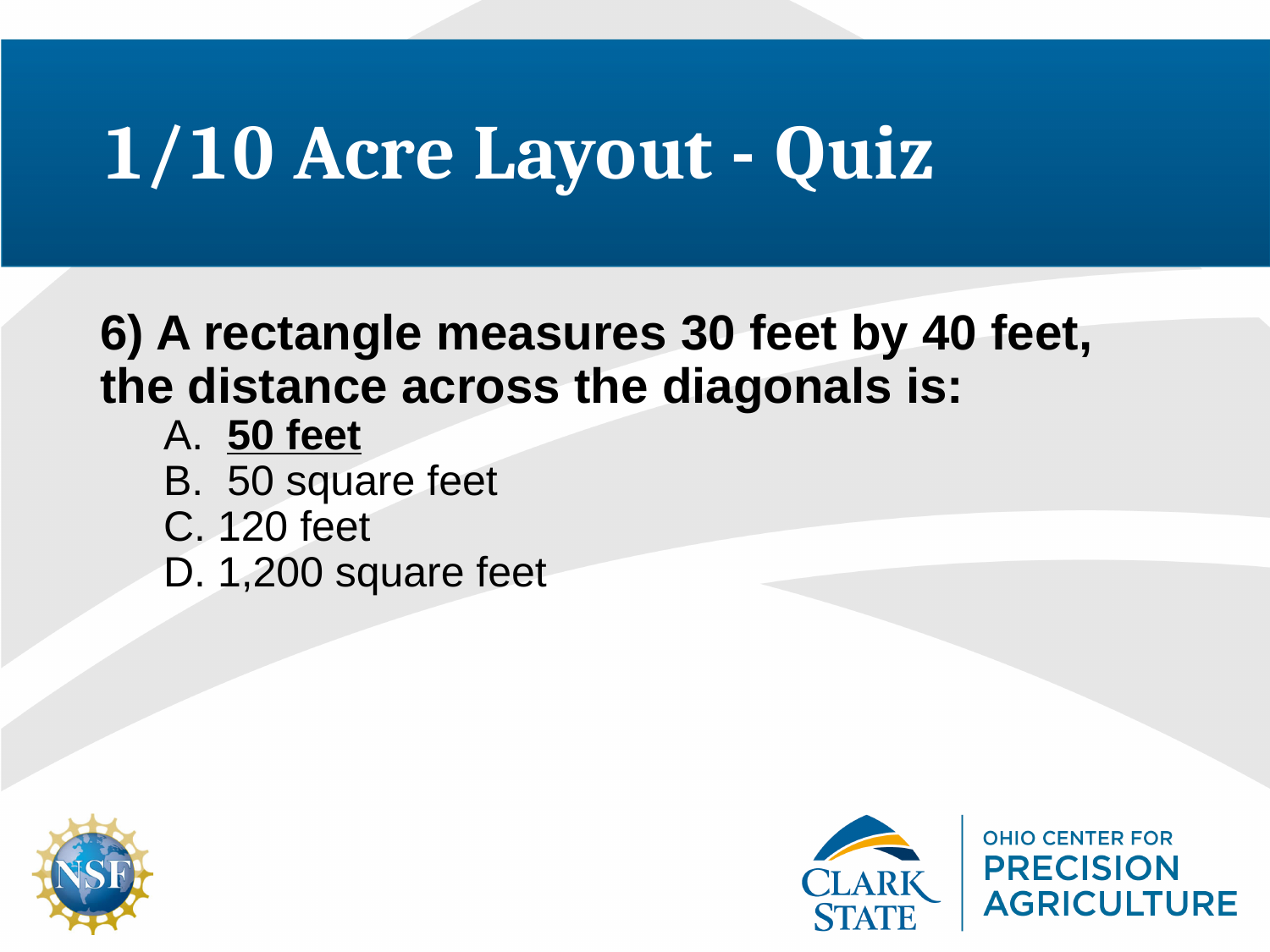

# 1/10 Acre Layout - Quiz
6) A rectangle measures 30 feet by 40 feet, 	the distance across the diagonals is:
  50 feet
  50 square feet
 120 feet
 1,200 square feet